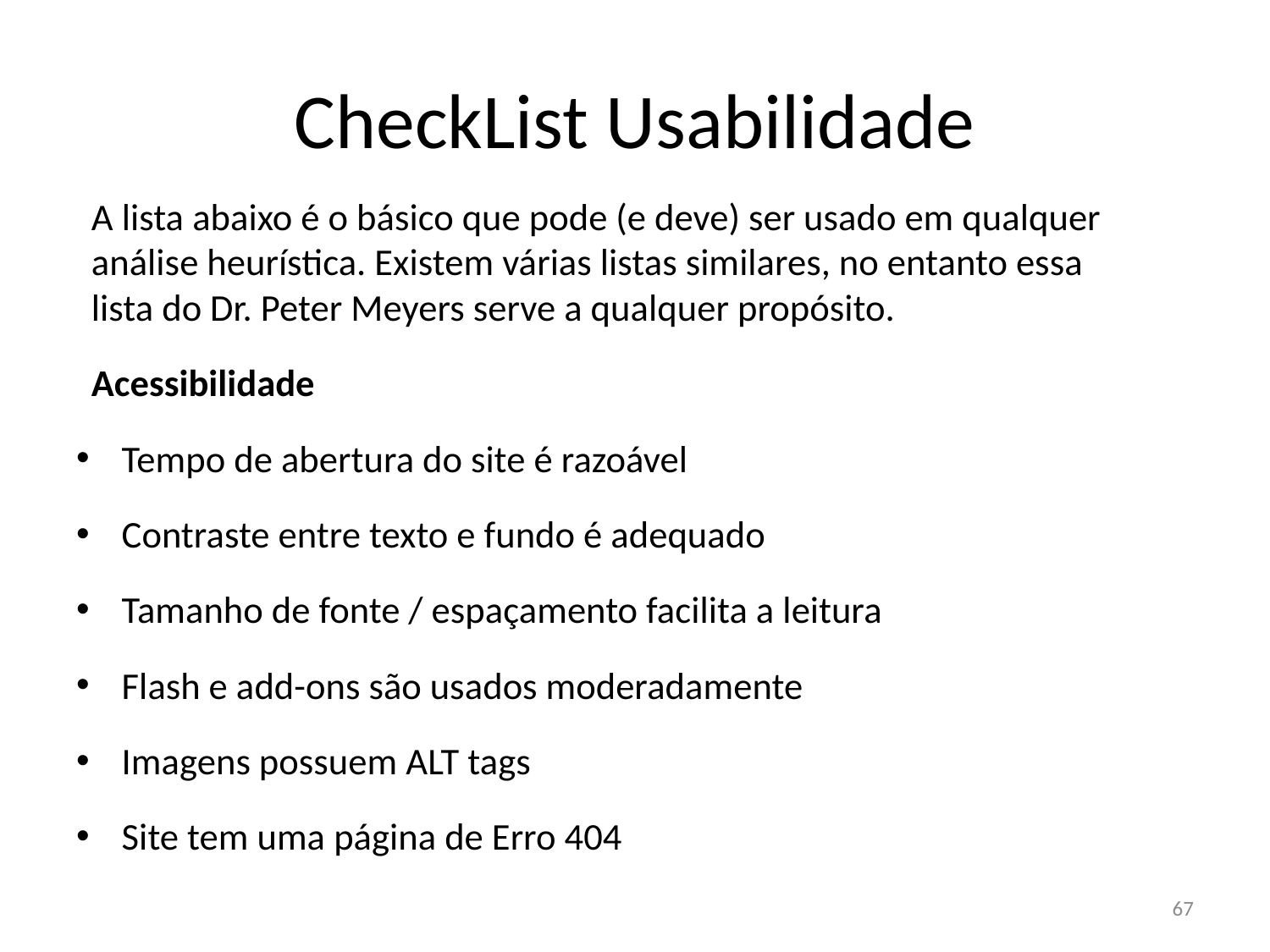

# CheckList Usabilidade
A lista abaixo é o básico que pode (e deve) ser usado em qualquer análise heurística. Existem várias listas similares, no entanto essa lista do Dr. Peter Meyers serve a qualquer propósito.
Acessibilidade
Tempo de abertura do site é razoável
Contraste entre texto e fundo é adequado
Tamanho de fonte / espaçamento facilita a leitura
Flash e add-ons são usados moderadamente
Imagens possuem ALT tags
Site tem uma página de Erro 404

67